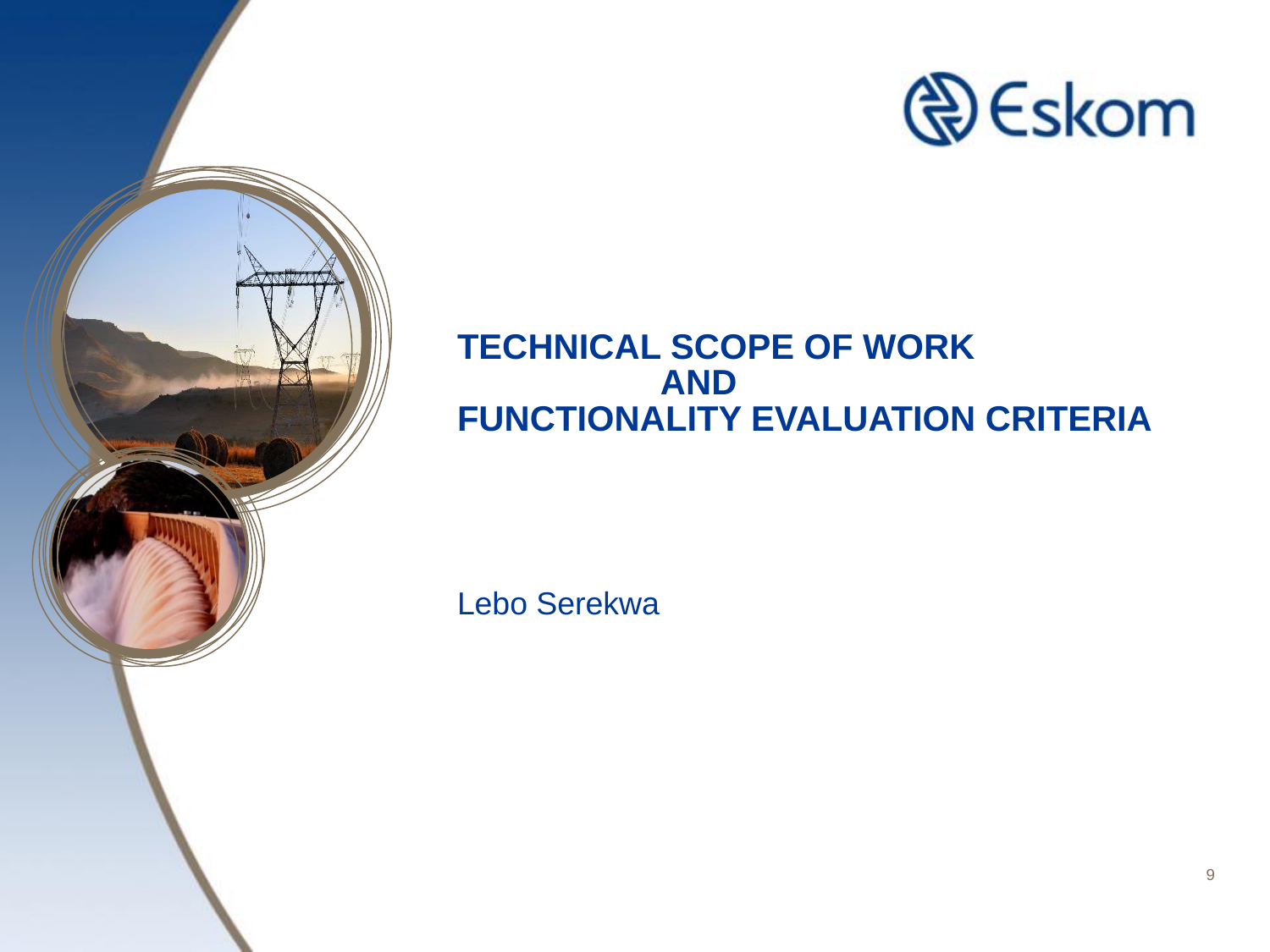

# TECHNICAL SCOPE OF WORK AND FUNCTIONALITY EVALUATION CRITERIA Lebo Serekwa
9